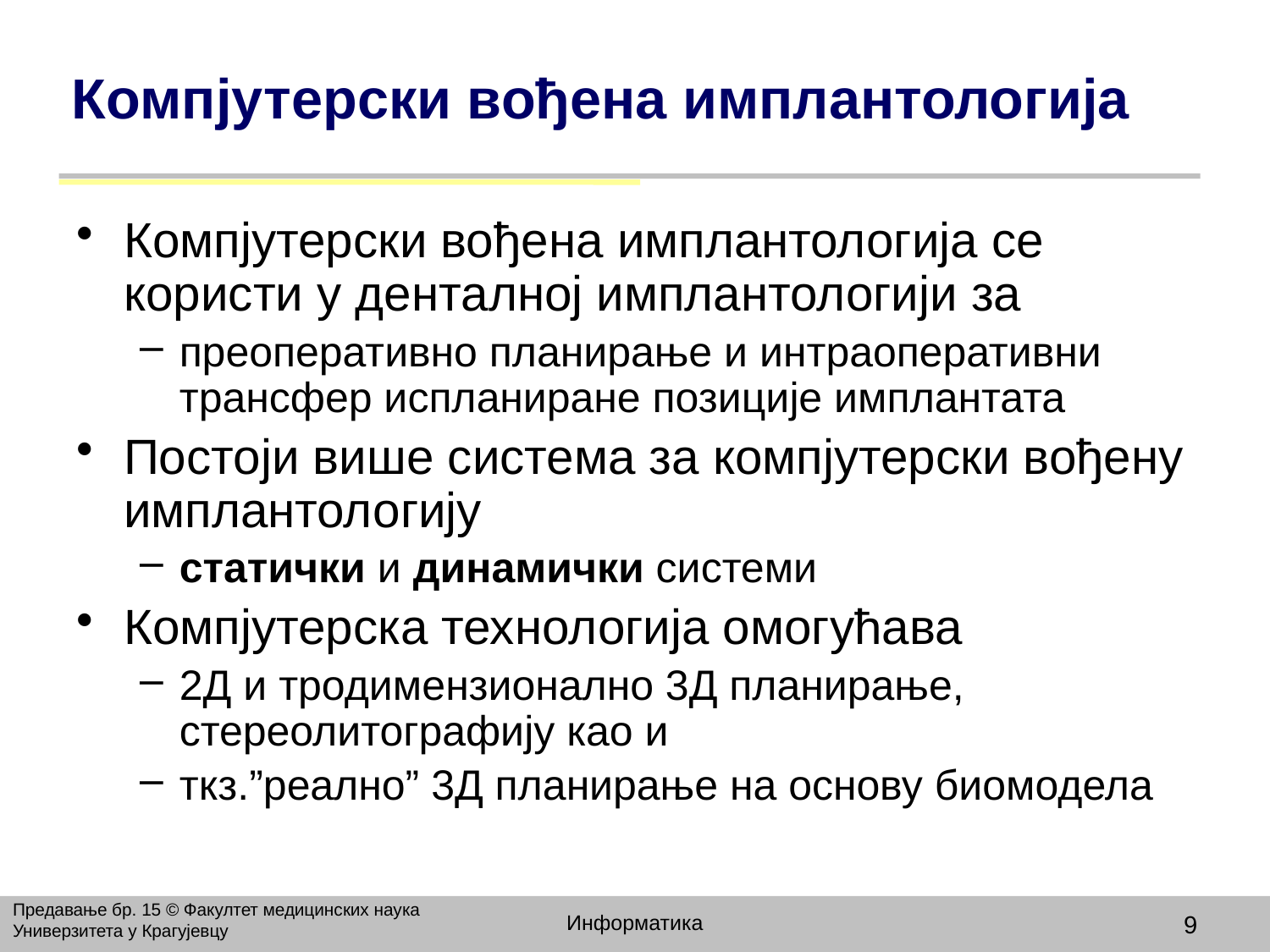

# Компјутерски вођена имплантологија
Компјутерски вођена имплантологија се користи у денталној имплантологији за
преоперативно планирање и интраоперативни трансфер испланиране позиције имплантата
Постоји више система за компјутерски вођену имплантологију
статички и динамички системи
Компјутерска технологија омогућава
2Д и тродимензионално 3Д планирање, стереолитографију као и
ткз.”реално” 3Д планирање на основу биомодела
Предавање бр. 15 © Факултет медицинских наука Универзитета у Крагујевцу
Информатика
9